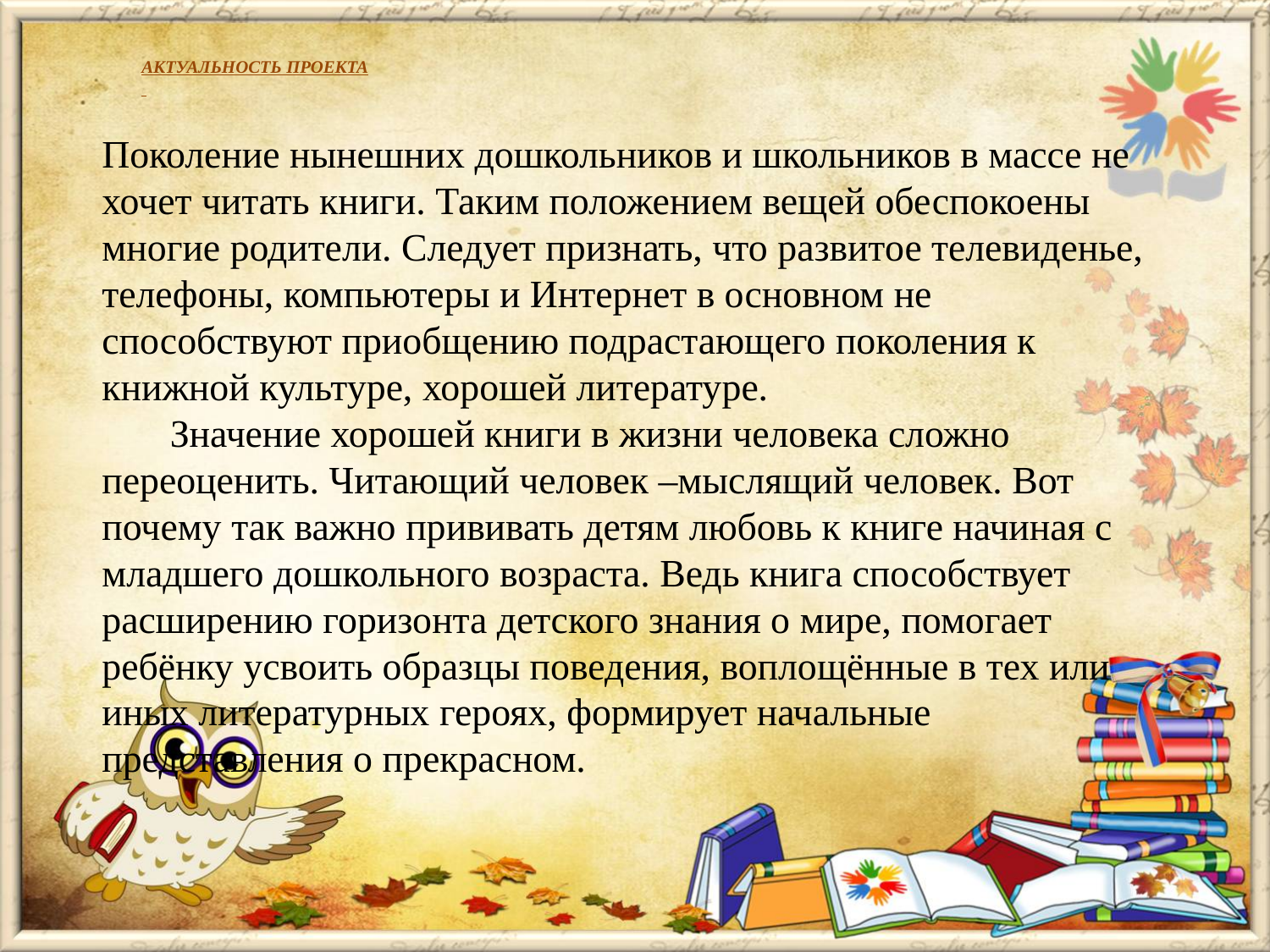

# Актуальность проекта

Поколение нынешних дошкольников и школьников в массе не хочет читать книги. Таким положением вещей обеспокоены многие родители. Следует признать, что развитое телевиденье, телефоны, компьютеры и Интернет в основном не способствуют приобщению подрастающего поколения к книжной культуре, хорошей литературе.
       Значение хорошей книги в жизни человека сложно переоценить. Читающий человек –мыслящий человек. Вот почему так важно прививать детям любовь к книге начиная с младшего дошкольного возраста. Ведь книга способствует расширению горизонта детского знания о мире, помогает ребёнку усвоить образцы поведения, воплощённые в тех или иных литературных героях, формирует начальные представления о прекрасном.